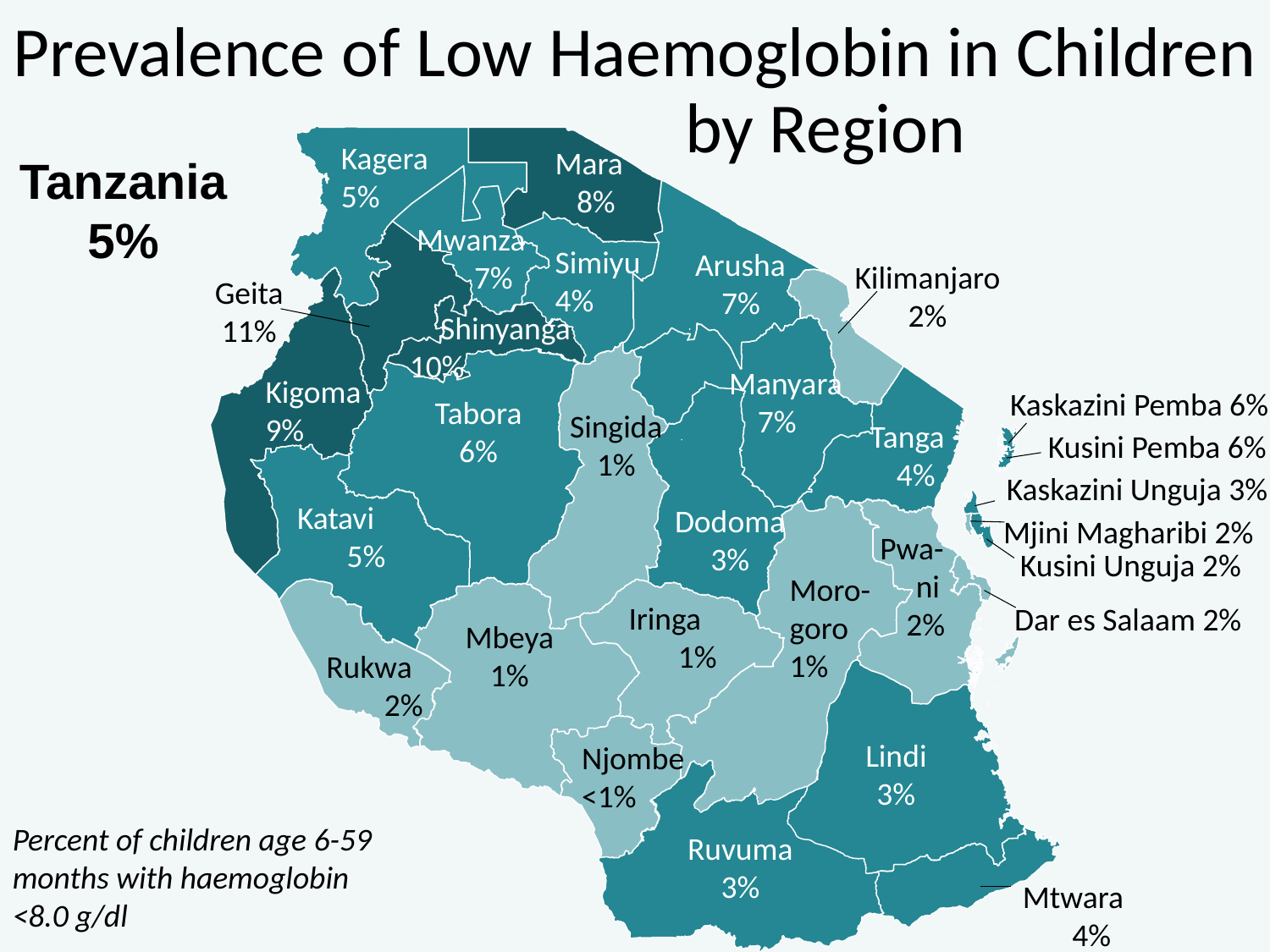

# Prevalence of Low Haemoglobin in Children     			by Region

Kagera
5%
Mara
   8%
Tanzania
5%
Mwanza
        7%
Simiyu
4%
Arusha
7%
Kilimanjaro 2%
Geita
11%
Shinyanga
10%
Manyara
    7%
Kigoma
9%
 Kaskazini Pemba 6%
Tabora
6%
Singida
1%
Tanga
4%
Kusini Pemba 6%
Kaskazini Unguja 3%
Katavi
5%
Dodoma3%

Mjini Magharibi 2%
Pwa-
     ni
2%
Kusini Unguja 2%
Moro-
goro
1%
Iringa
1%
Dar es Salaam 2%
Mbeya
1%
Rukwa
2%
Lindi
3%
Njombe
<1%
Percent of children age 6-59 months with haemoglobin <8.0 g/dl
Ruvuma
3%
Mtwara
4%